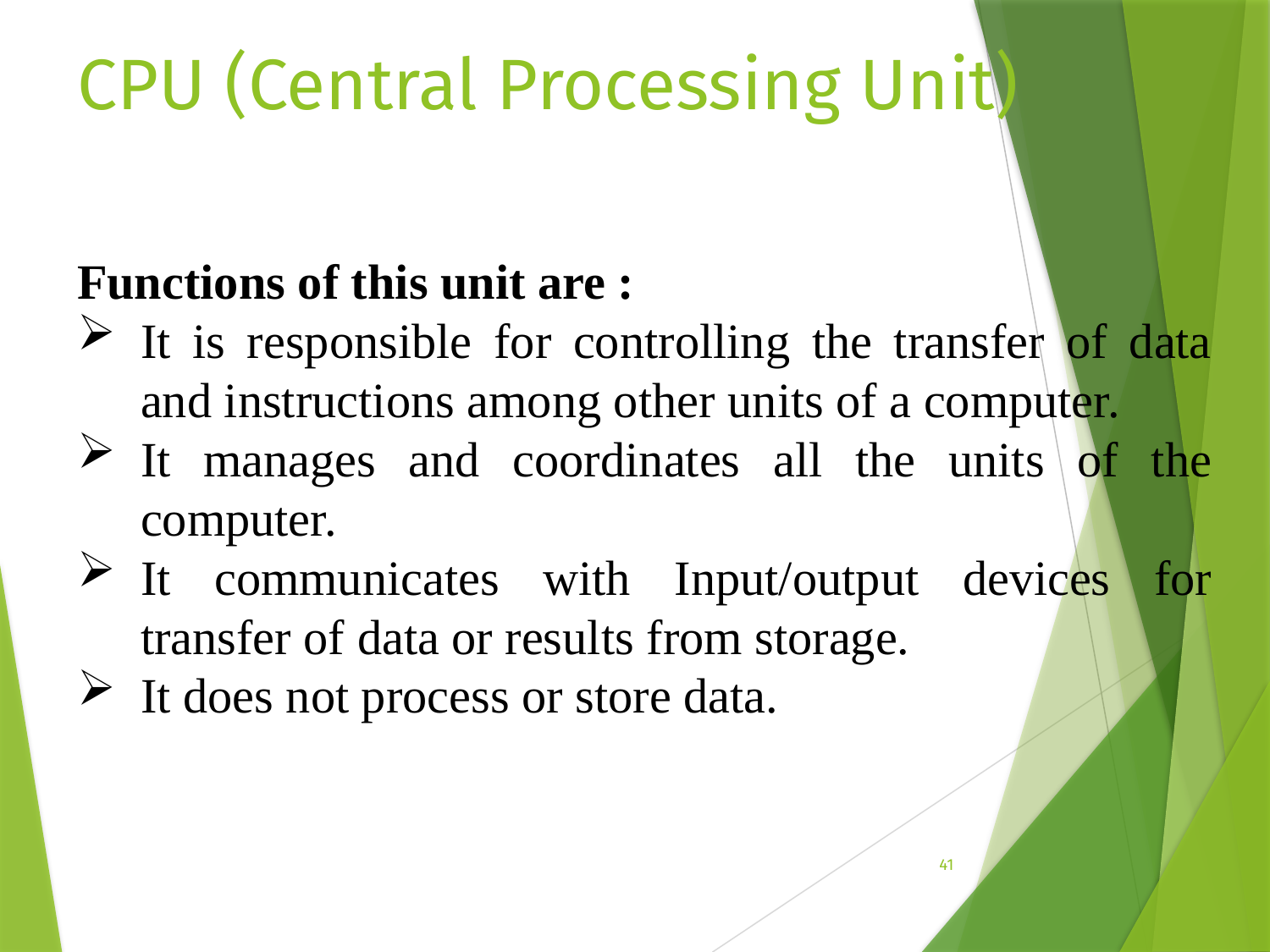

# CPU (Central Processing Unit)
Functions of this unit are :
It is responsible for controlling the transfer of data and instructions among other units of a computer.
It manages and coordinates all the units of the computer.
It communicates with Input/output devices for transfer of data or results from storage.
It does not process or store data.
41